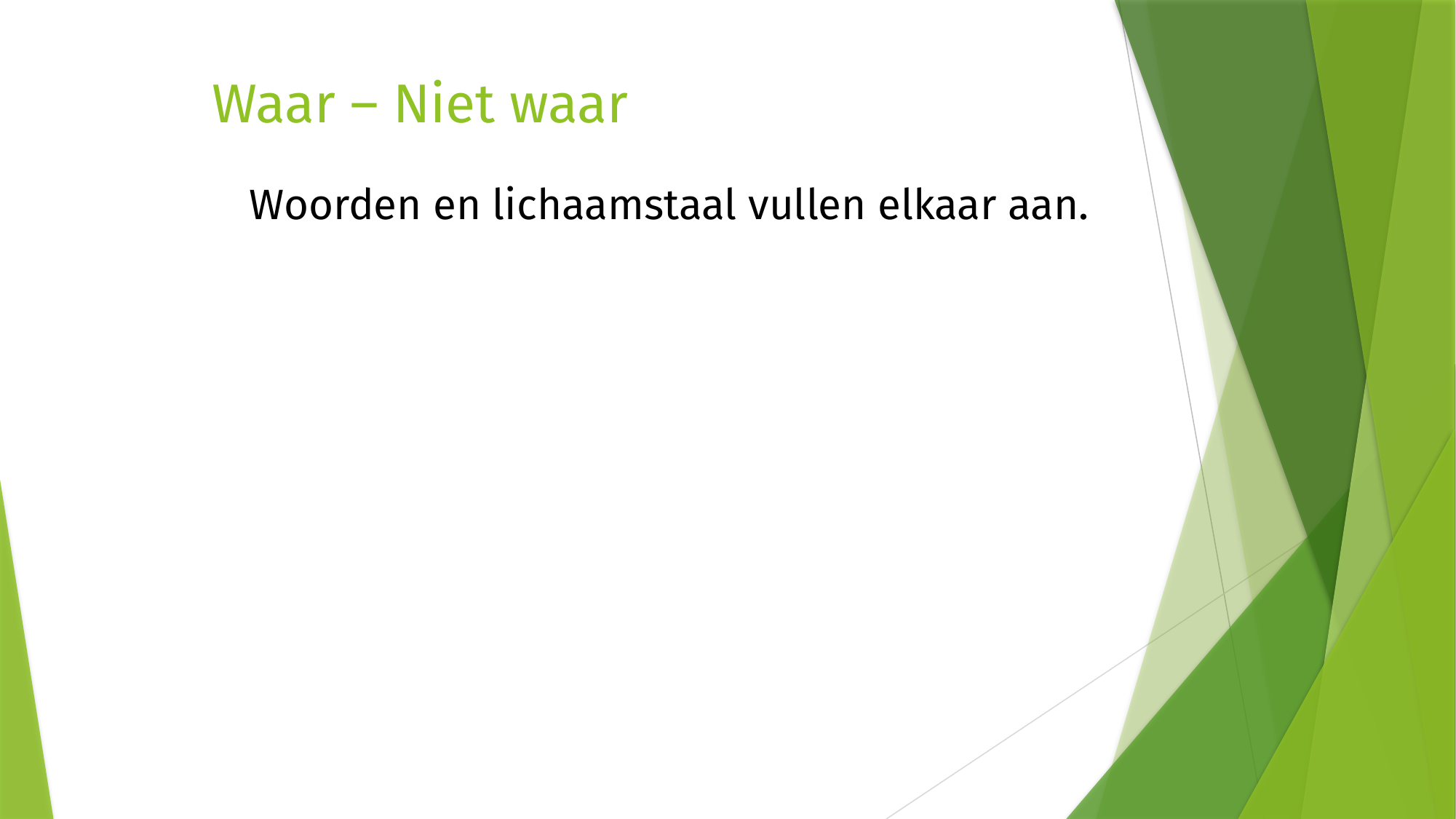

# Waar – Niet waar
Woorden en lichaamstaal vullen elkaar aan.